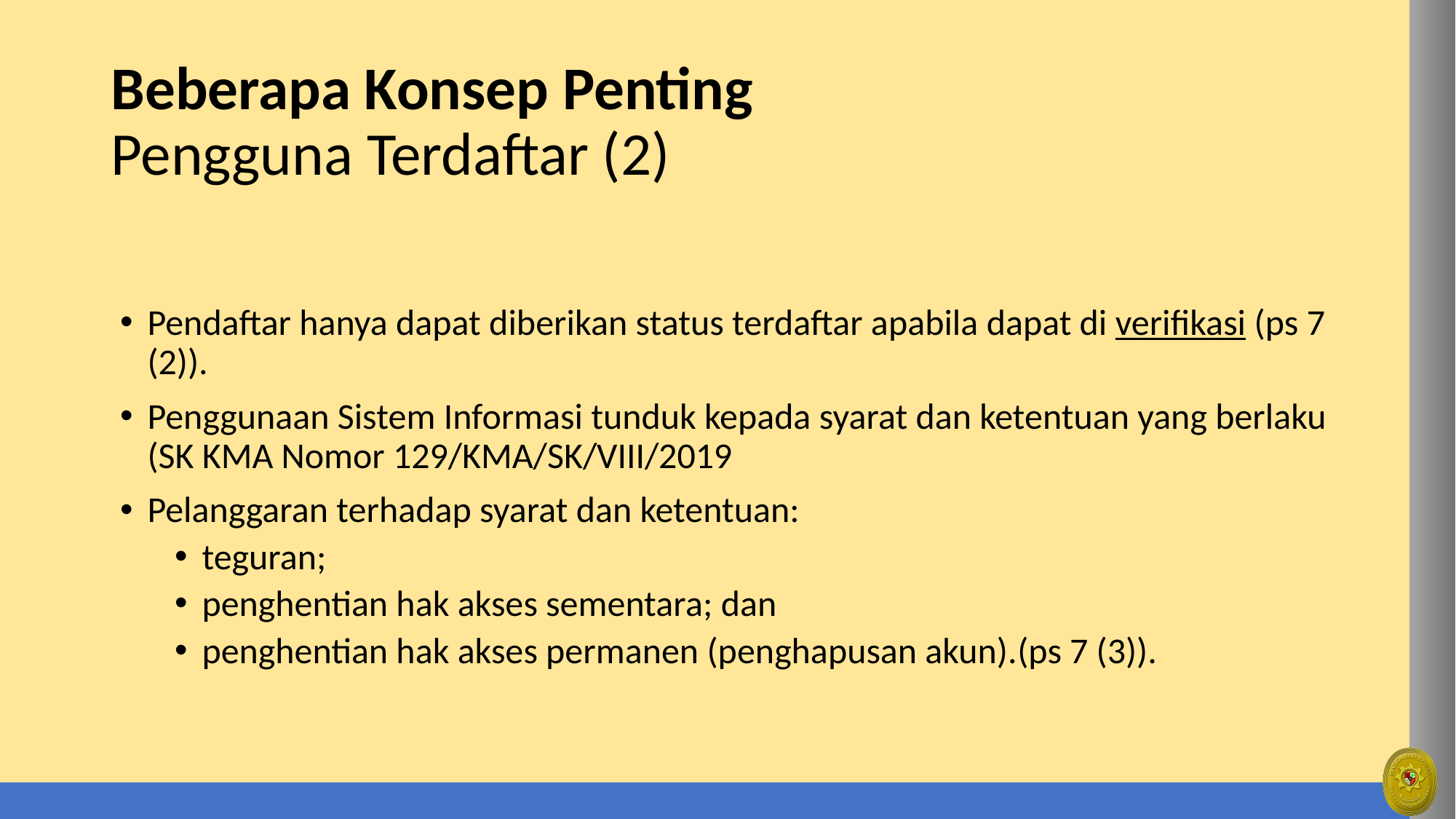

# Beberapa Konsep Penting Pengguna Terdaftar (2)

Pendaftar hanya dapat diberikan status terdaftar apabila dapat di verifikasi (ps 7 (2)).
Penggunaan Sistem Informasi tunduk kepada syarat dan ketentuan yang berlaku (SK KMA Nomor 129/KMA/SK/VIII/2019
Pelanggaran terhadap syarat dan ketentuan:
teguran;
penghentian hak akses sementara; dan
penghentian hak akses permanen (penghapusan akun).(ps 7 (3)).